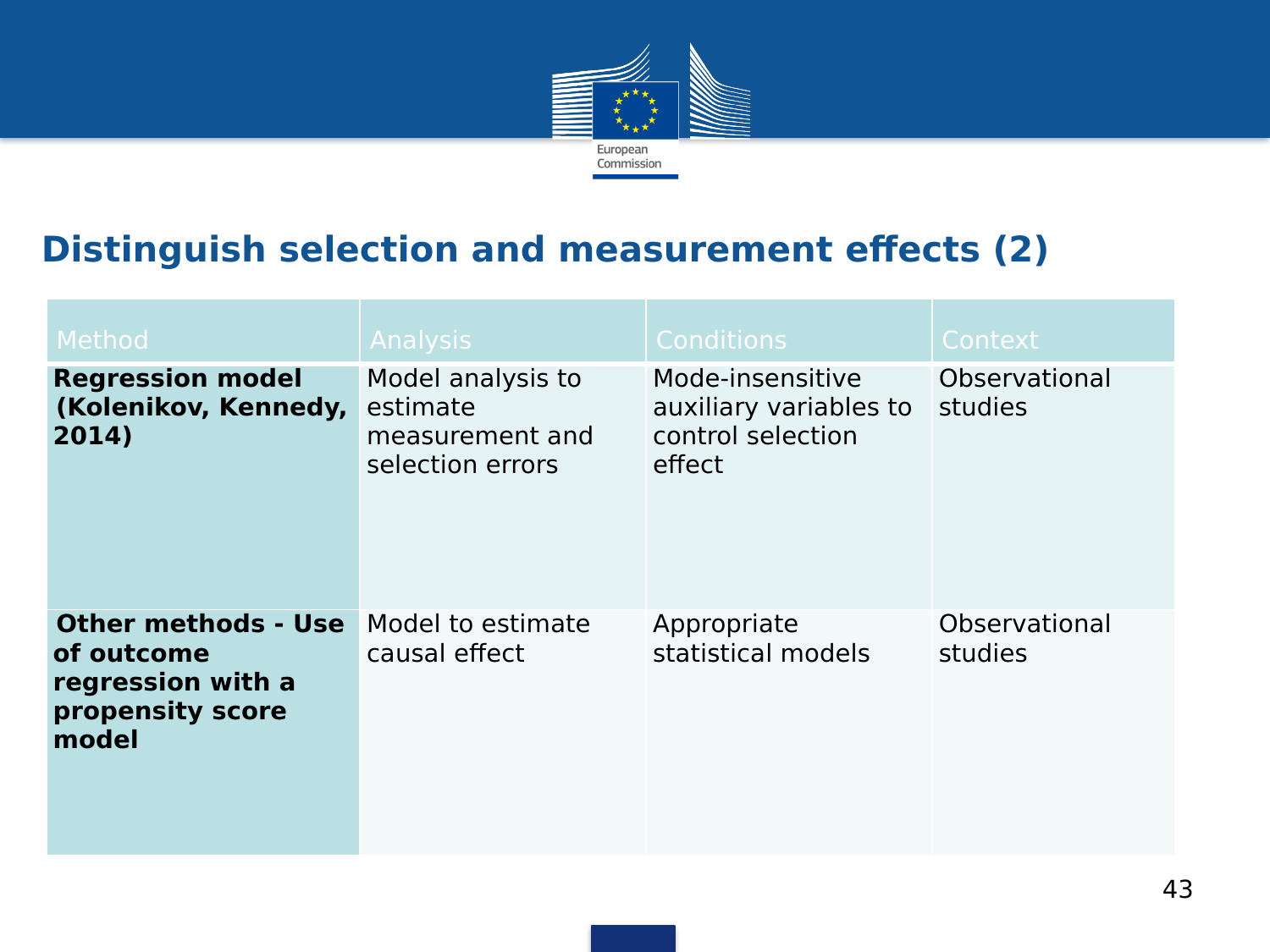

Distinguish selection and measurement effects (2)
| Method | Analysis | Conditions | Context |
| --- | --- | --- | --- |
| Regression model (Kolenikov, Kennedy, 2014) | Model analysis to estimate measurement and selection errors | Mode-insensitive auxiliary variables to control selection effect | Observational studies |
| Other methods - Use of outcome regression with a propensity score model | Model to estimate causal effect | Appropriate statistical models | Observational studies |
43